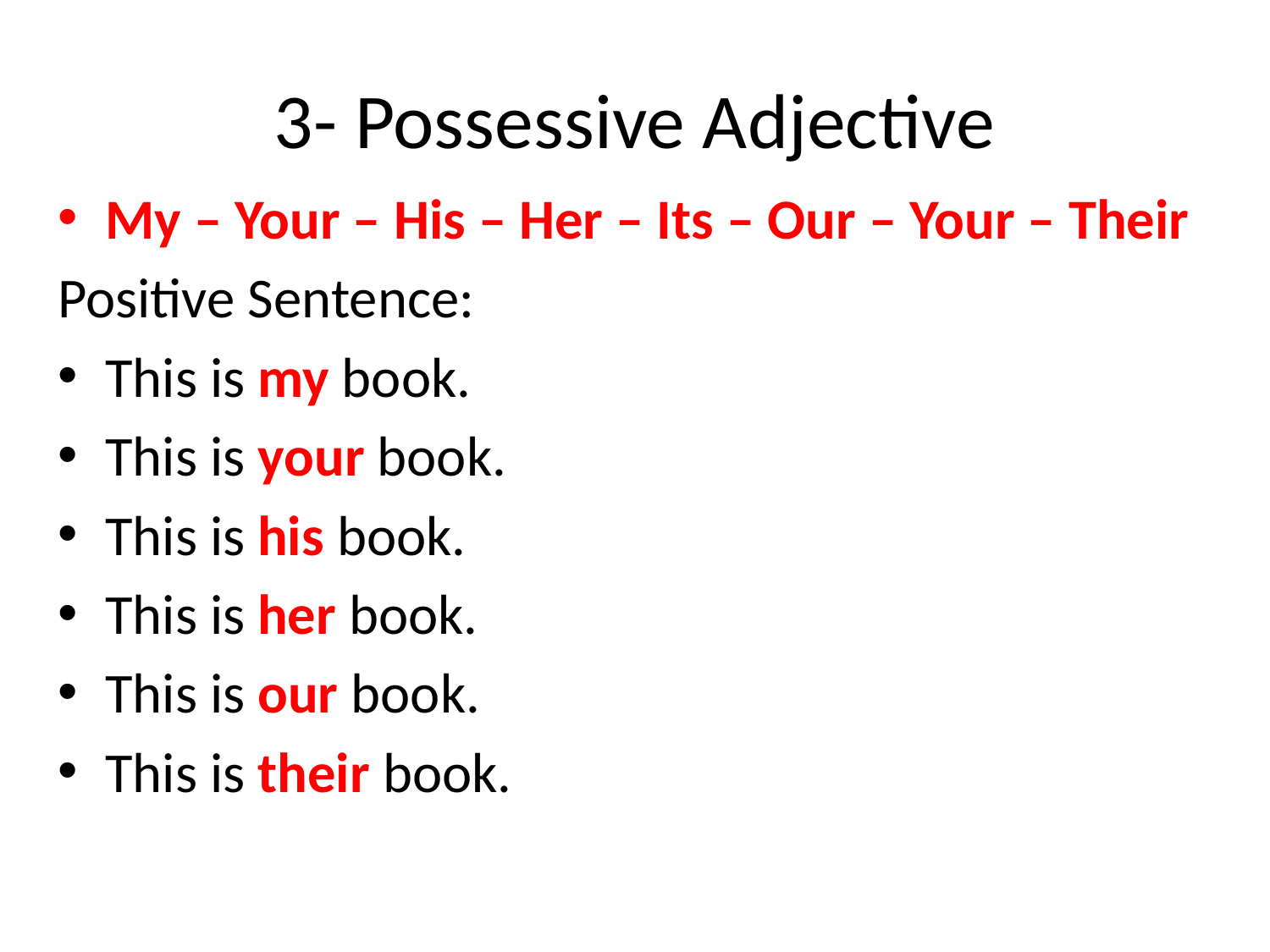

# 3- Possessive Adjective
My – Your – His – Her – Its – Our – Your – Their
Positive Sentence:
This is my book.
This is your book.
This is his book.
This is her book.
This is our book.
This is their book.